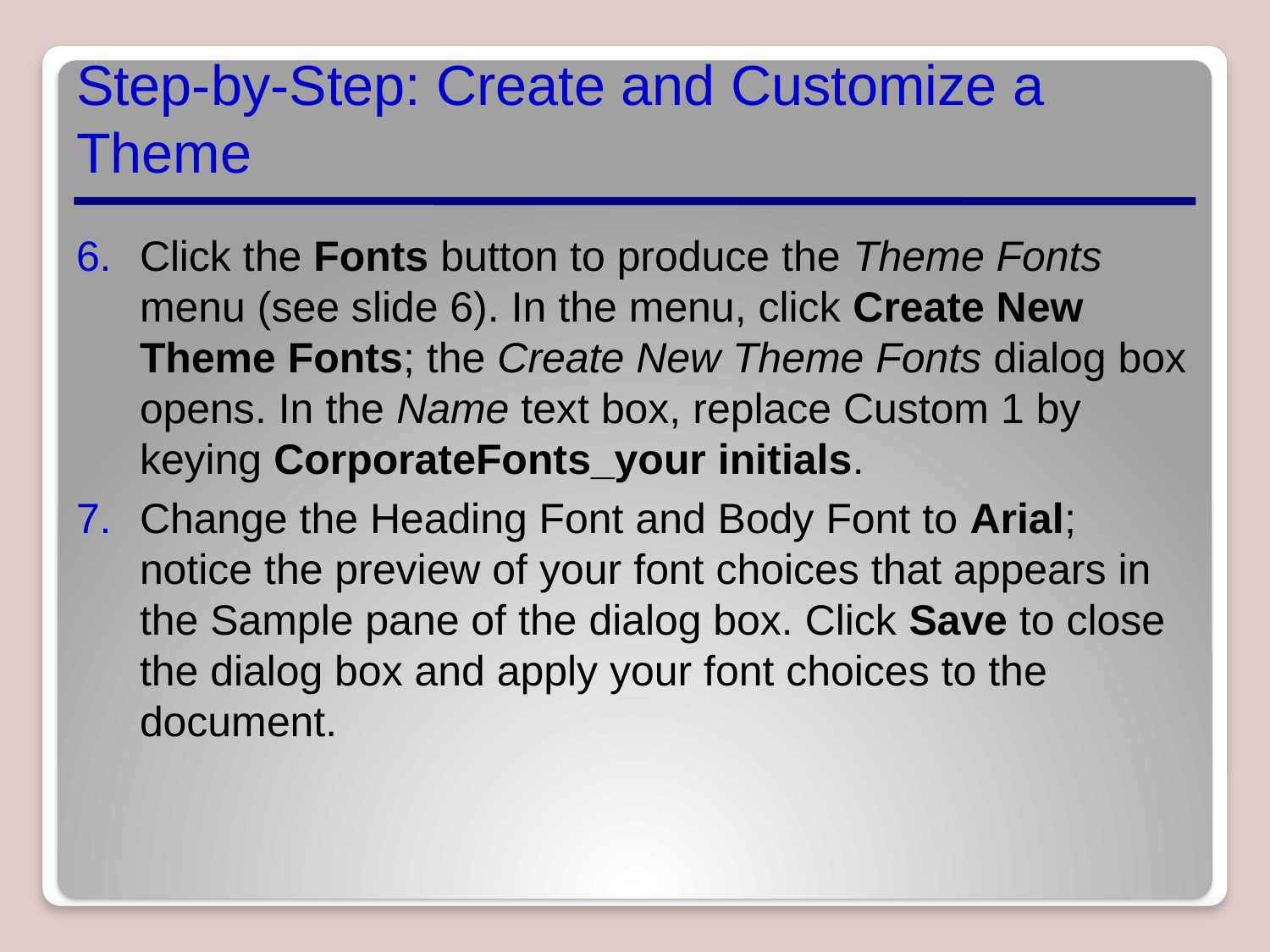

# Step-by-Step: Create and Customize a Theme
Click the Fonts button to produce the Theme Fonts menu (see slide 6). In the menu, click Create New Theme Fonts; the Create New Theme Fonts dialog box opens. In the Name text box, replace Custom 1 by keying CorporateFonts_your initials.
Change the Heading Font and Body Font to Arial; notice the preview of your font choices that appears in the Sample pane of the dialog box. Click Save to close the dialog box and apply your font choices to the document.